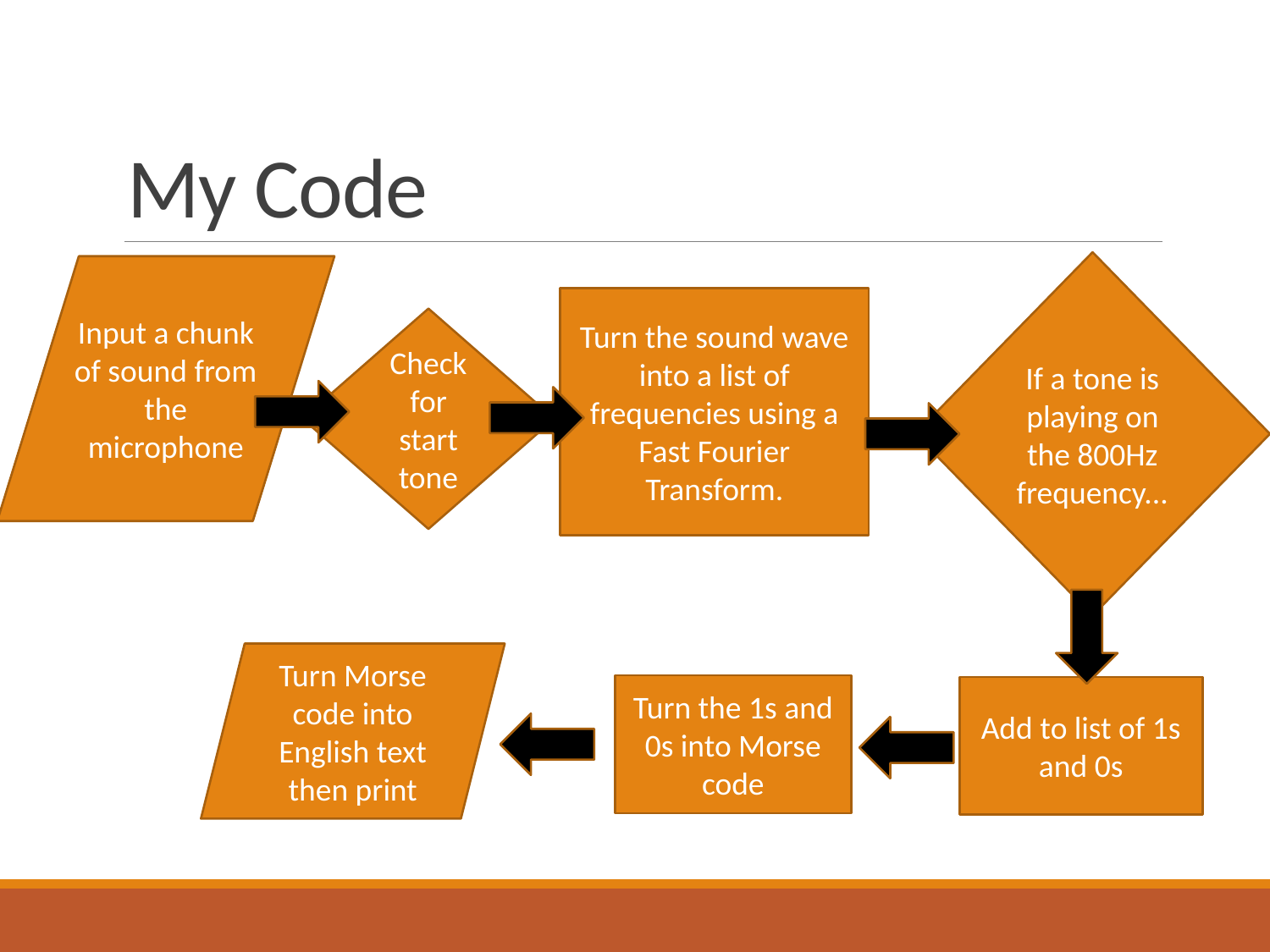

# My Code
If a tone is playing on the 800Hz frequency...
Input a chunk of sound from the microphone

Turn the sound wave into a list of frequencies using a Fast Fourier Transform.
Check for start tone

Turn Morse code into English text then print
Turn the 1s and 0s into Morse code
Add to list of 1s and 0s